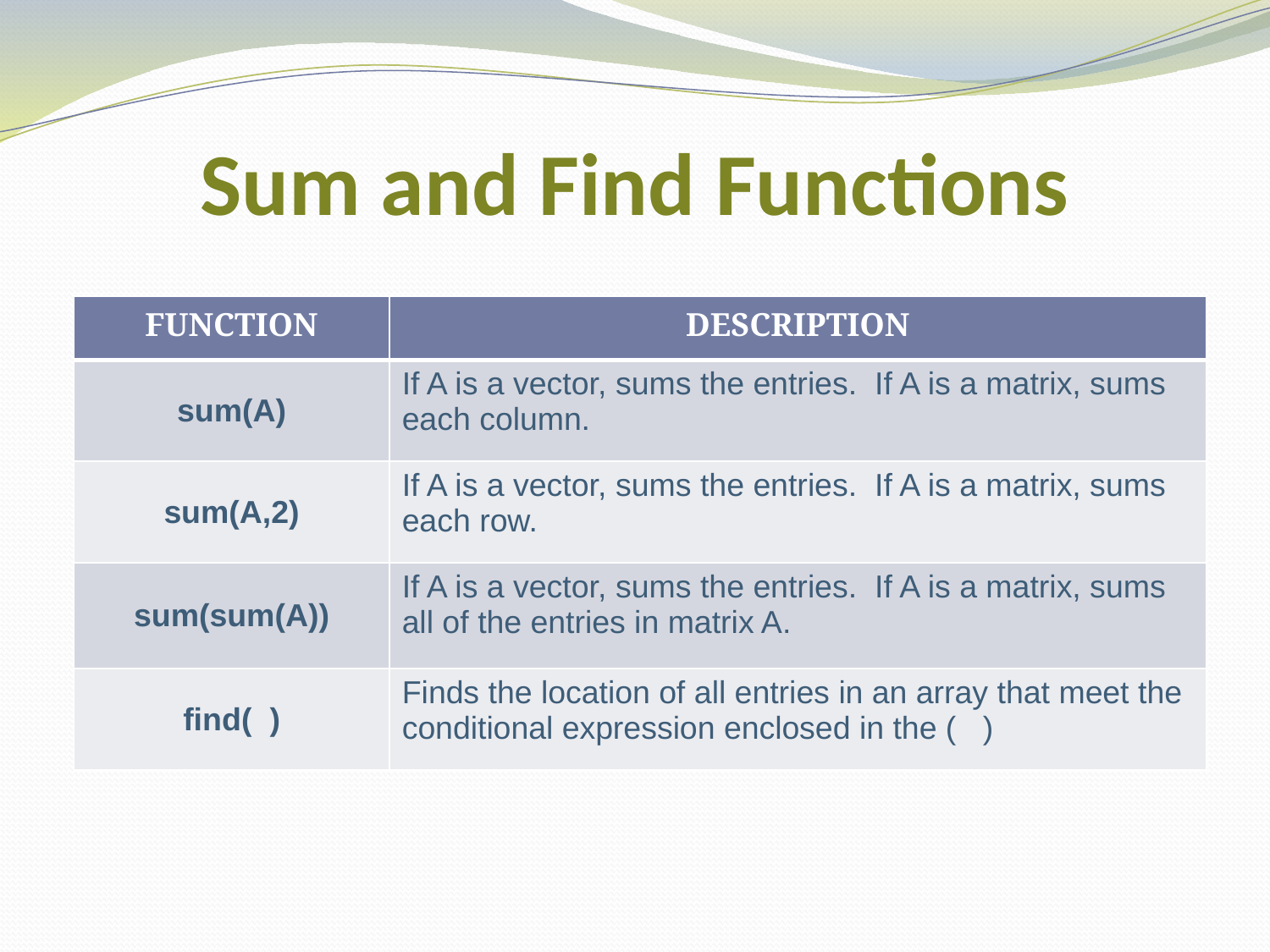

# Sum and Find Functions
| FUNCTION | DESCRIPTION |
| --- | --- |
| sum(A) | If A is a vector, sums the entries. If A is a matrix, sums each column. |
| sum(A,2) | If A is a vector, sums the entries. If A is a matrix, sums each row. |
| sum(sum(A)) | If A is a vector, sums the entries. If A is a matrix, sums all of the entries in matrix A. |
| find( ) | Finds the location of all entries in an array that meet the conditional expression enclosed in the ( ) |